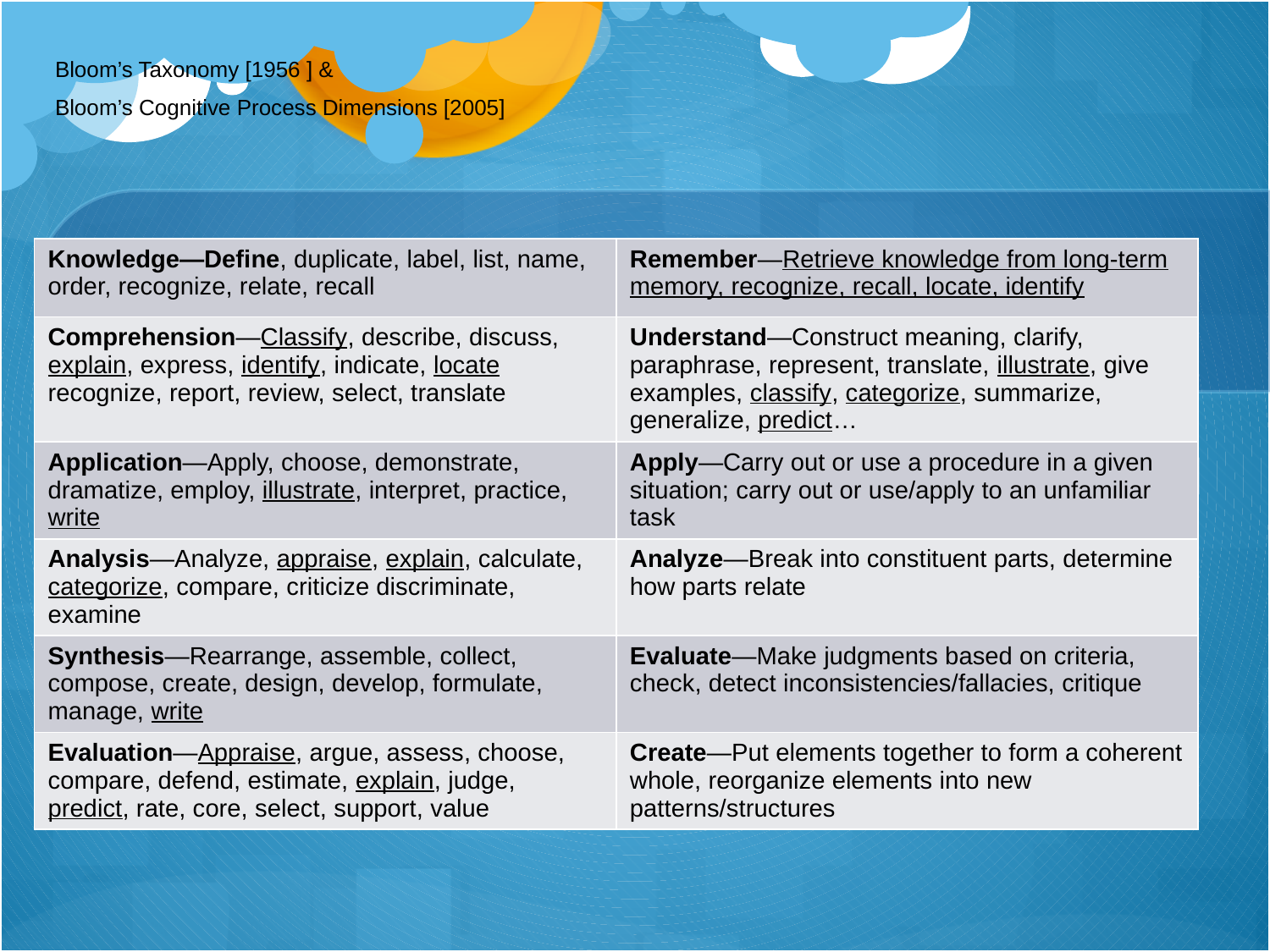

# Bloom’s Taxonomy [1956 ] & Bloom’s Cognitive Process Dimensions [2005]
| Knowledge—Define, duplicate, label, list, name, order, recognize, relate, recall | Remember—Retrieve knowledge from long-term memory, recognize, recall, locate, identify |
| --- | --- |
| Comprehension—Classify, describe, discuss, explain, express, identify, indicate, locate recognize, report, review, select, translate | Understand—Construct meaning, clarify, paraphrase, represent, translate, illustrate, give examples, classify, categorize, summarize, generalize, predict… |
| Application—Apply, choose, demonstrate, dramatize, employ, illustrate, interpret, practice, write | Apply—Carry out or use a procedure in a given situation; carry out or use/apply to an unfamiliar task |
| Analysis—Analyze, appraise, explain, calculate, categorize, compare, criticize discriminate, examine | Analyze—Break into constituent parts, determine how parts relate |
| Synthesis—Rearrange, assemble, collect, compose, create, design, develop, formulate, manage, write | Evaluate—Make judgments based on criteria, check, detect inconsistencies/fallacies, critique |
| Evaluation—Appraise, argue, assess, choose, compare, defend, estimate, explain, judge, predict, rate, core, select, support, value | Create—Put elements together to form a coherent whole, reorganize elements into new patterns/structures |